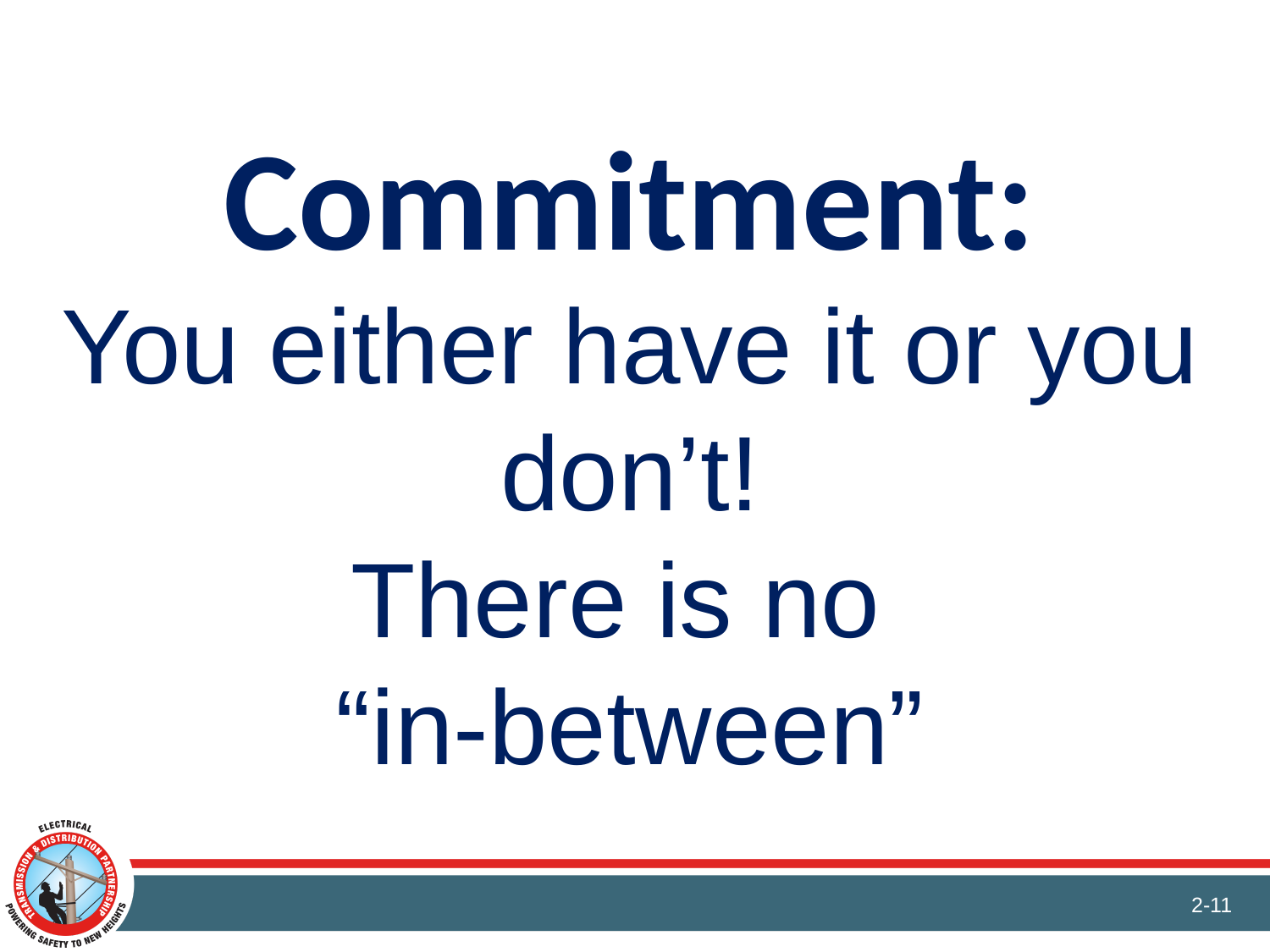

Commitment:
You either have it or you don’t!
There is no
“in-between”
2-11